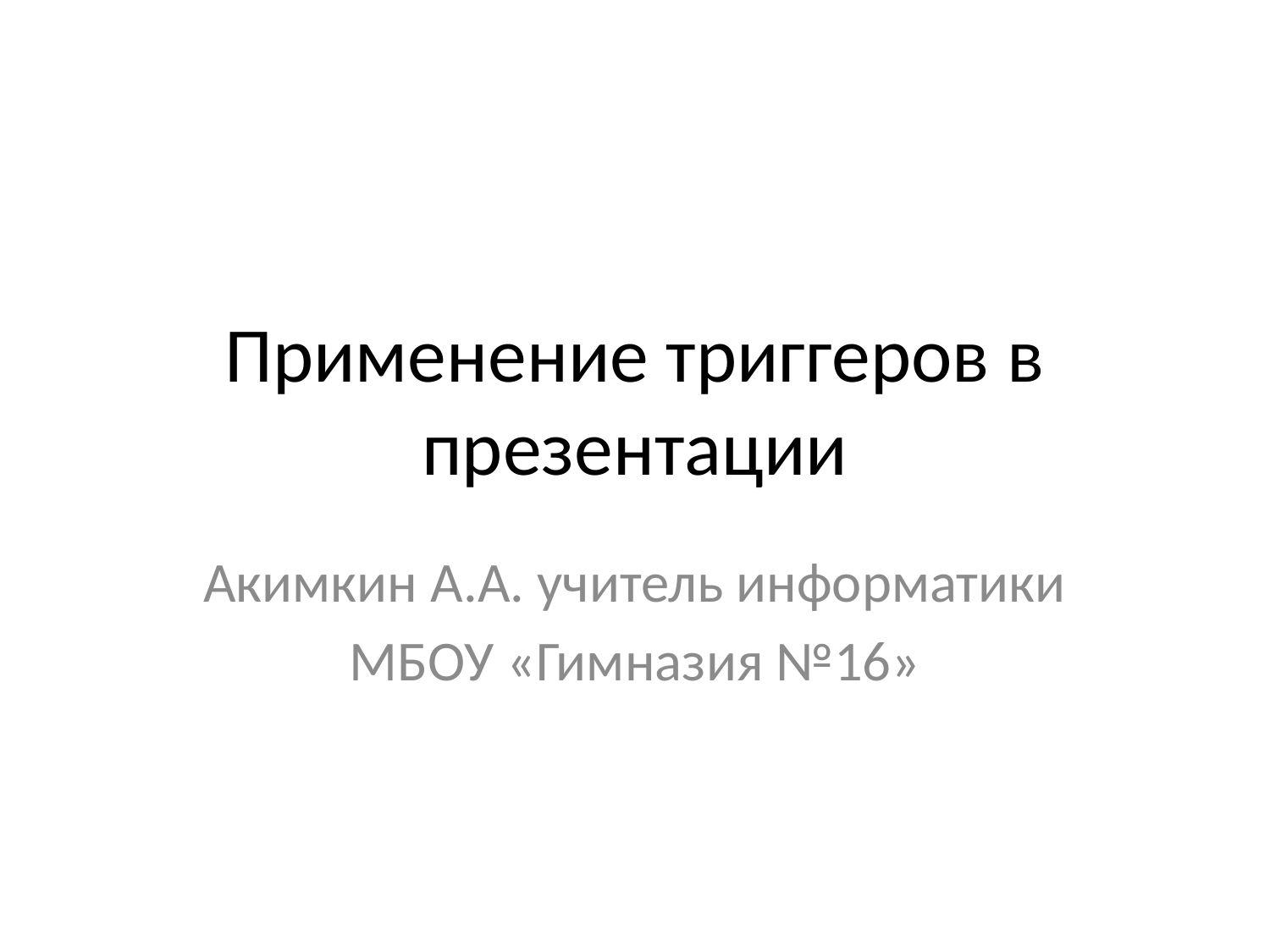

# Применение триггеров в презентации
Акимкин А.А. учитель информатики
МБОУ «Гимназия №16»